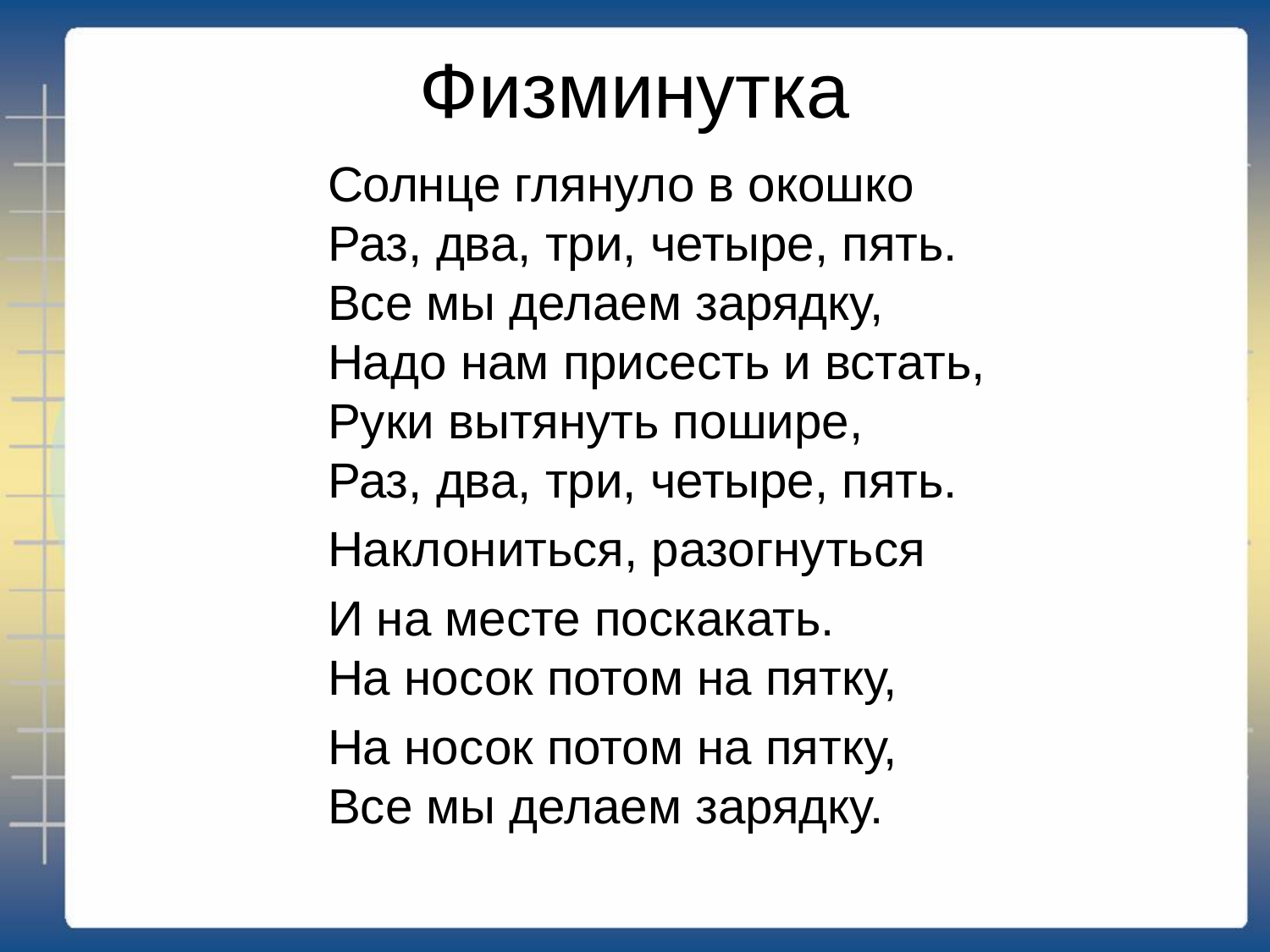

# Физминутка
Солнце глянуло в окошко
Раз, два, три, четыре, пять.
Все мы делаем зарядку,
Надо нам присесть и встать,
Руки вытянуть пошире,
Раз, два, три, четыре, пять.
Наклониться, разогнуться
И на месте поскакать.
На носок потом на пятку,
На носок потом на пятку,
Все мы делаем зарядку.